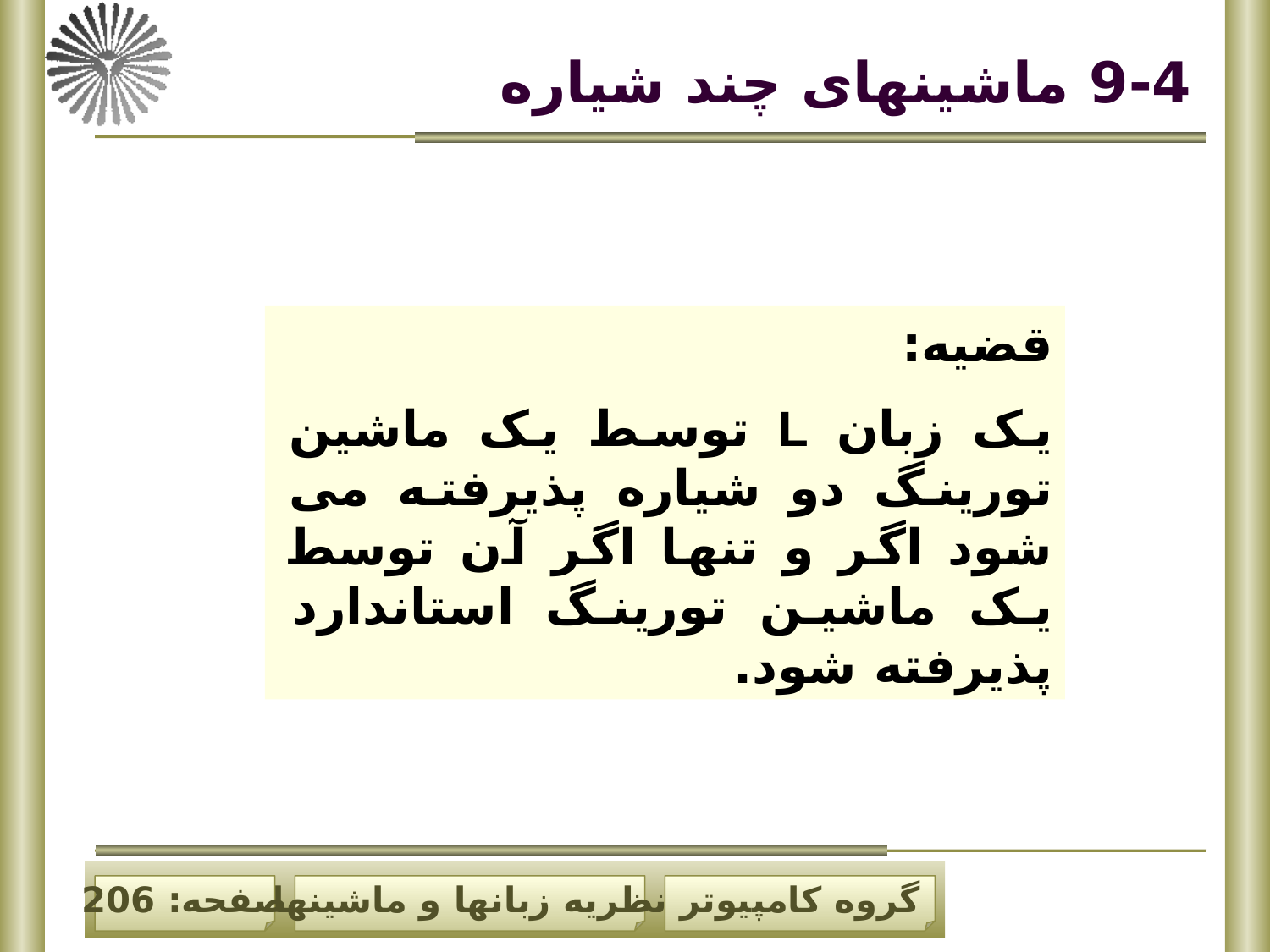

# 9-4 ماشینهای چند شیاره
قضیه:
یک زبان L توسط یک ماشین تورینگ دو شیاره پذیرفته می شود اگر و تنها اگر آن توسط یک ماشین تورینگ استاندارد پذیرفته شود.